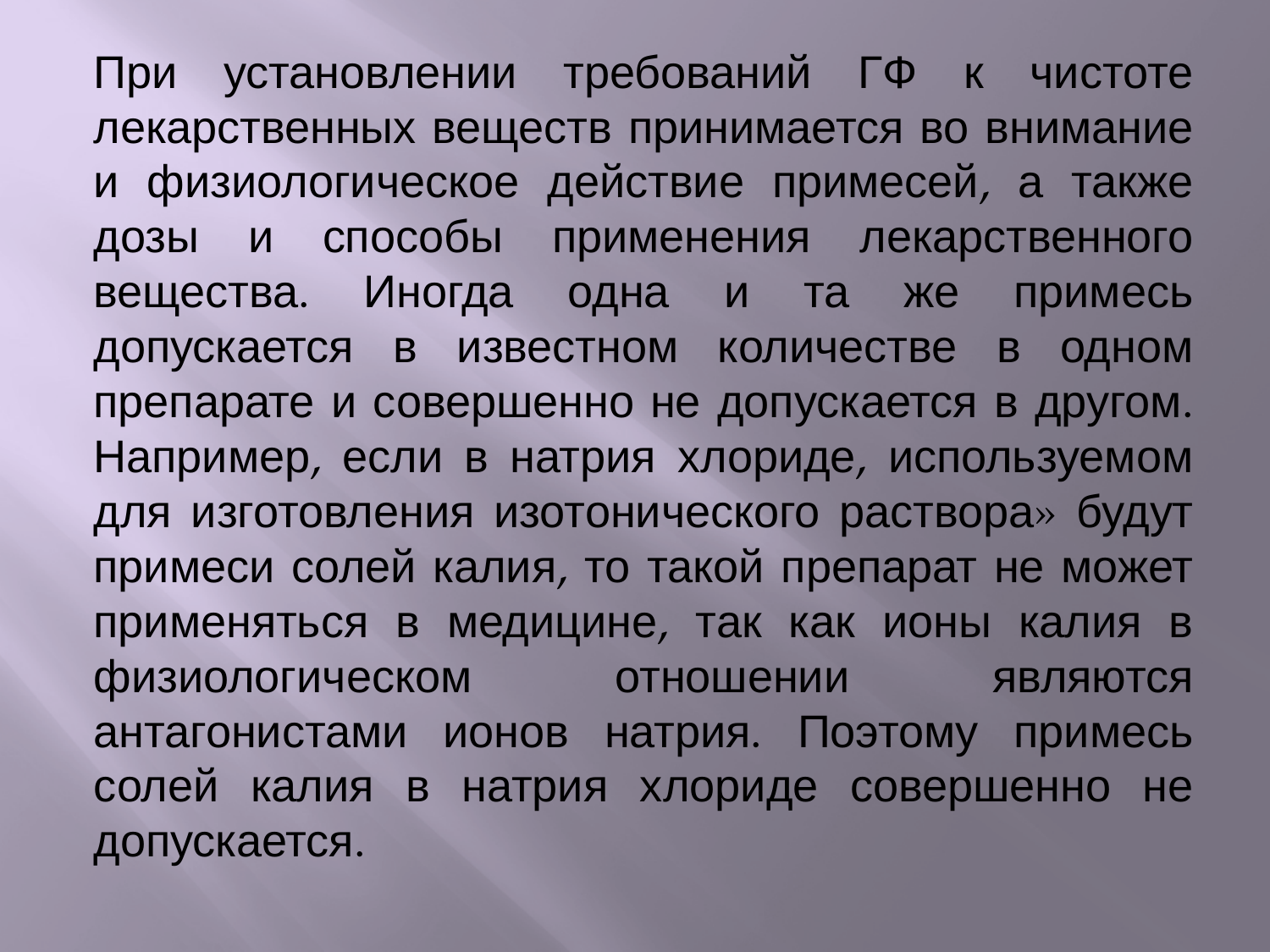

При установлении требований ГФ к чистоте лекарственных веществ принимается во внимание и физиологическое действие примесей, а также дозы и способы применения лекарственного вещества. Иногда одна и та же примесь допускается в известном количестве в одном препарате и совер­шенно не допускается в другом. Например, если в натрия хлориде, используемом для изготовления изотонического раствора» будут примеси солей калия, то такой препарат не может применяться в медицине, так как ионы калия в физиологическом отношении являются антагонистами ионов натрия. Поэтому при­месь солей калия в натрия хлориде совершенно не допускается.

#